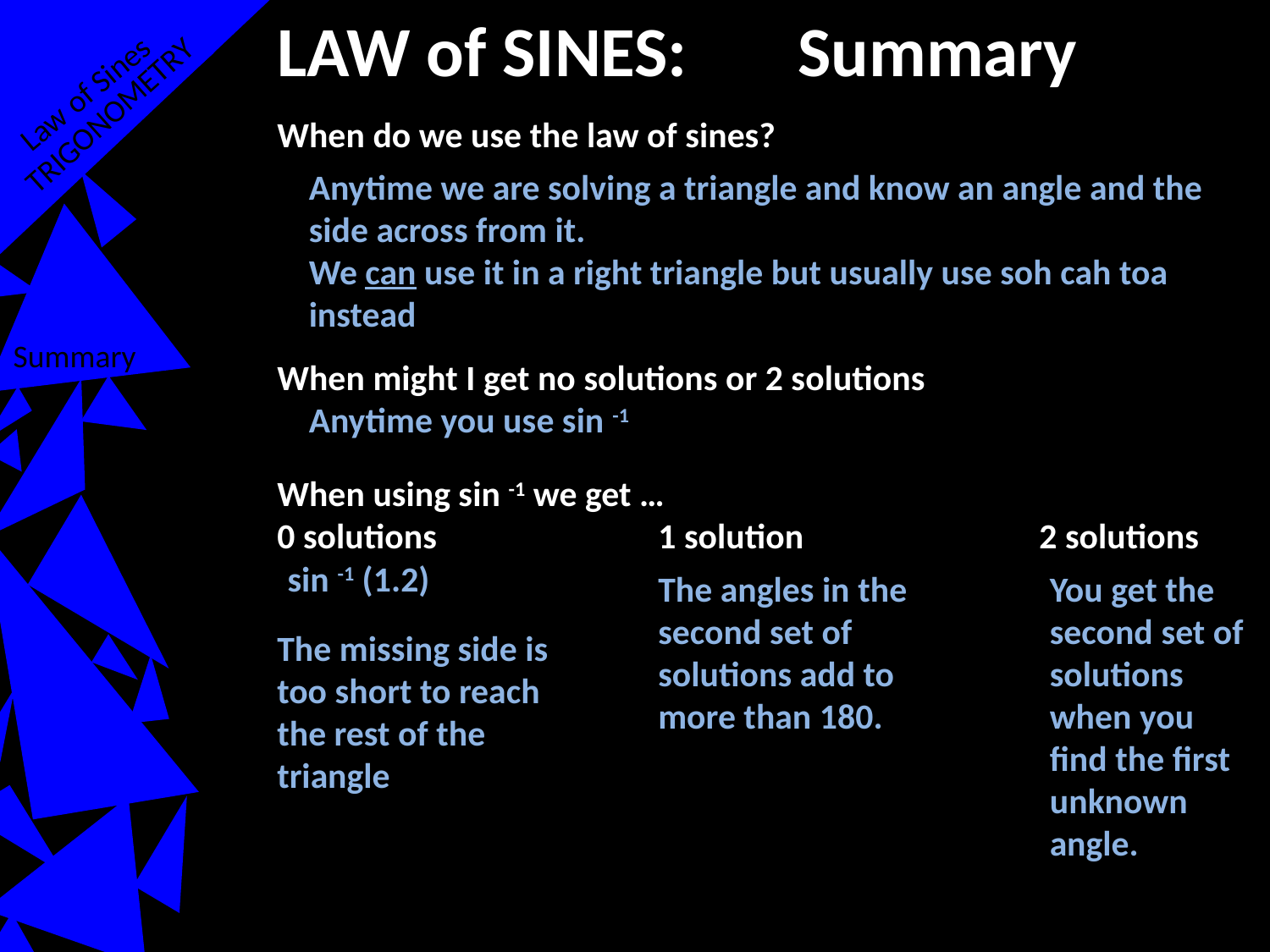

LAW of SINES:       Summary

TRIGONOMETRY
Law of Sines
When do we use the law of sines?
Anytime we are solving a triangle and know an angle and the side across from it.
We can use it in a right triangle but usually use soh cah toa instead
Summary
When might I get no solutions or 2 solutions
Anytime you use sin -1
When using sin -1 we get …
0 solutions		1 solution		2 solutions
sin -1 (1.2)
The angles in the second set of solutions add to more than 180.
You get the  second set of solutions when you find the first unknown angle.
The missing side is too short to reach the rest of the triangle
Menu